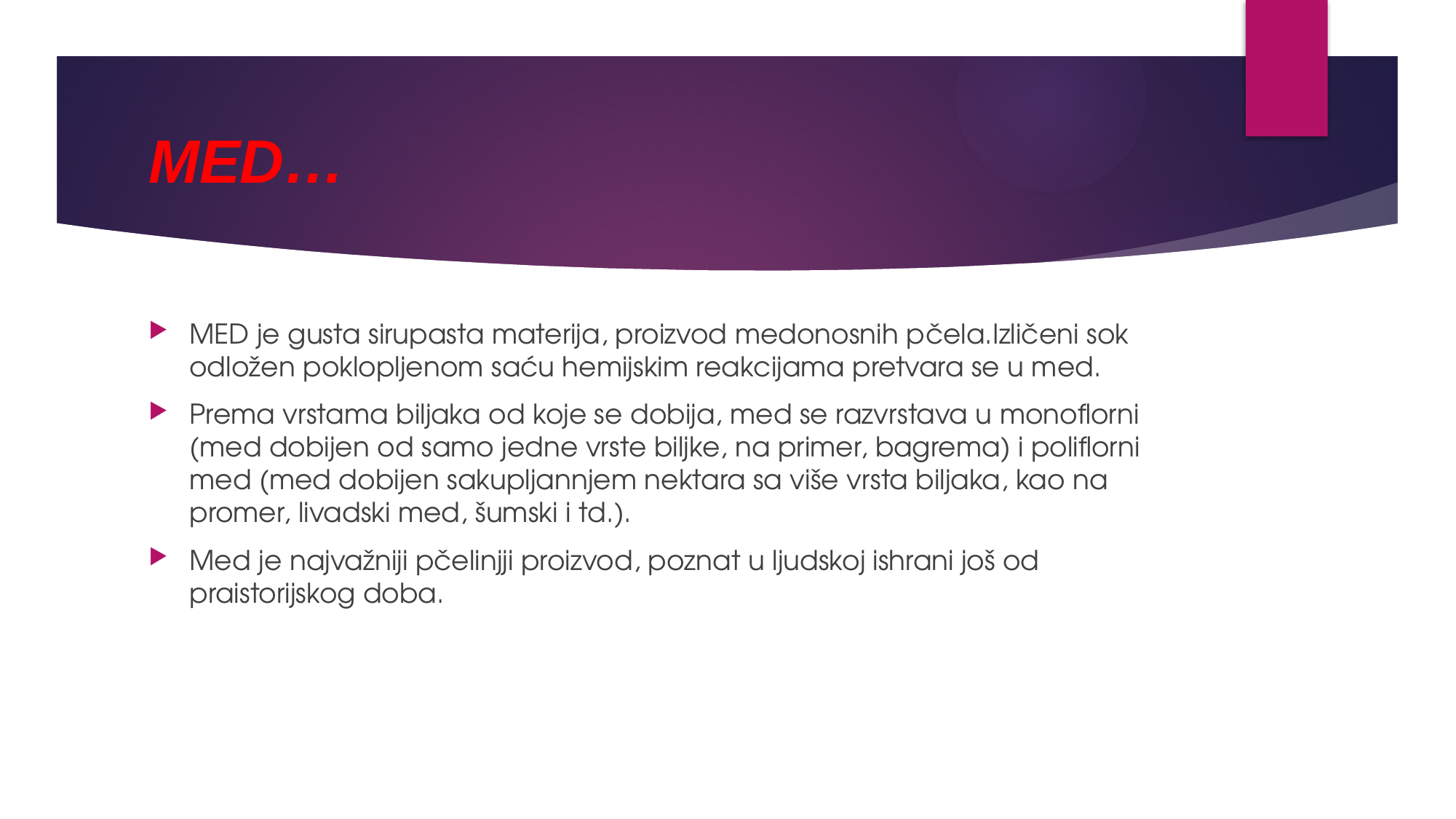

# MED…
MED je gusta sirupasta materija, proizvod medonosnih pčela.Izličeni sok odložen poklopljenom saću hemijskim reakcijama pretvara se u med.
Prema vrstama biljaka od koje se dobija, med se razvrstava u monoflorni (med dobijen od samo jedne vrste biljke, na primer, bagrema) i poliflorni med (med dobijen sakupljannjem nektara sa više vrsta biljaka, kao na promer, livadski med, šumski i td.).
Med je najvažniji pčelinjji proizvod, poznat u ljudskoj ishrani još od praistorijskog doba.